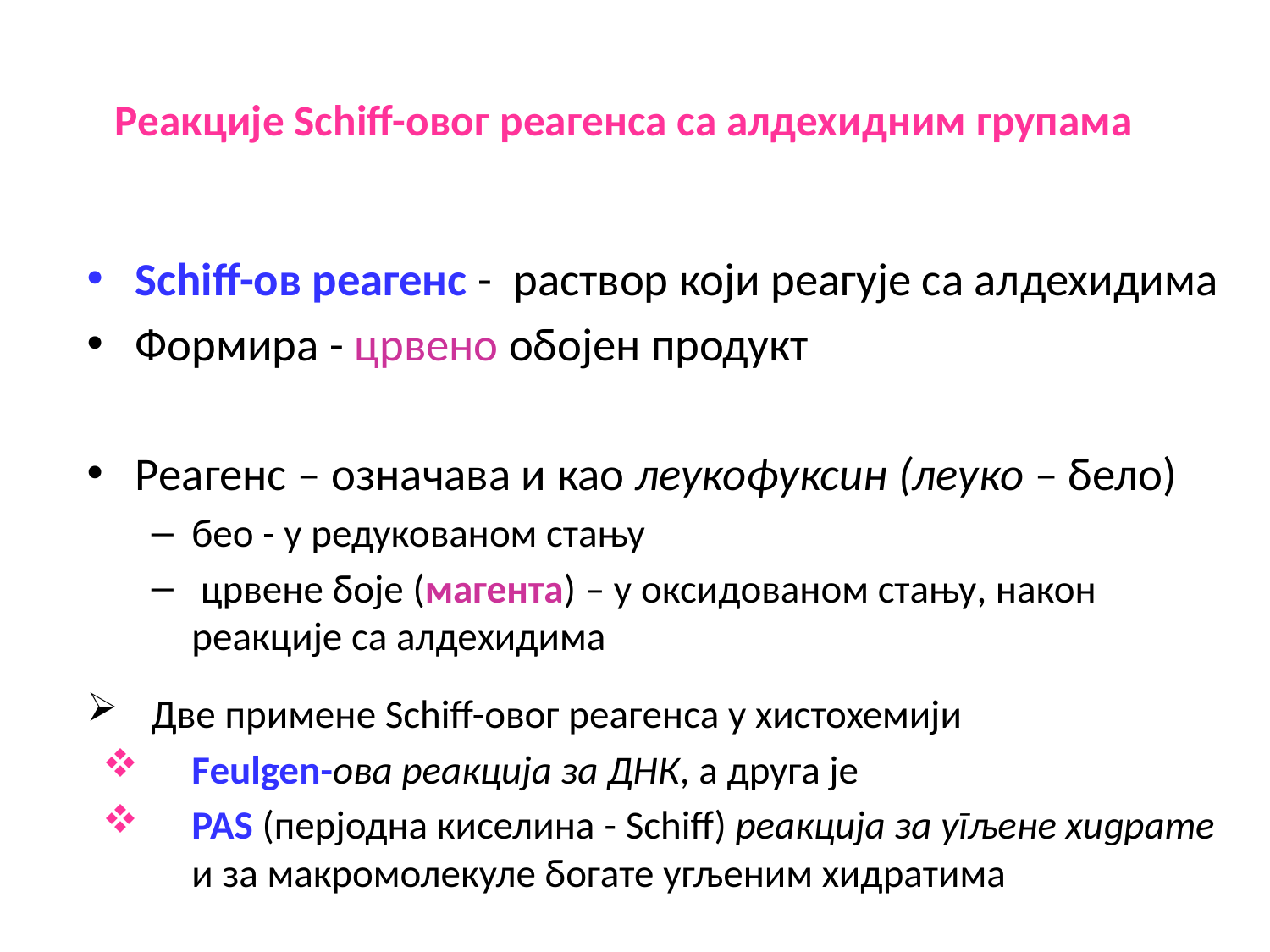

# Реакције Schiff-овог реагенса са алдехидним групама
Schiff-ов реагенс -  раствор који реагује са алдехидима
Формира - црвено обојен продукт

Реагенс – означава и као леукофуксин (леуко – бело)
бео - у редукованом стању
 црвене боје (магента) – у оксидованом стању, након реакције са алдехидима
Две примене Schiff-овог реагенса у хистохемији
Feulgen-ова реакција за ДНК, а друга је
PAS (перјодна киселина - Schiff) реакција за угљене хидрате и за макромолекуле богате угљеним хидратима